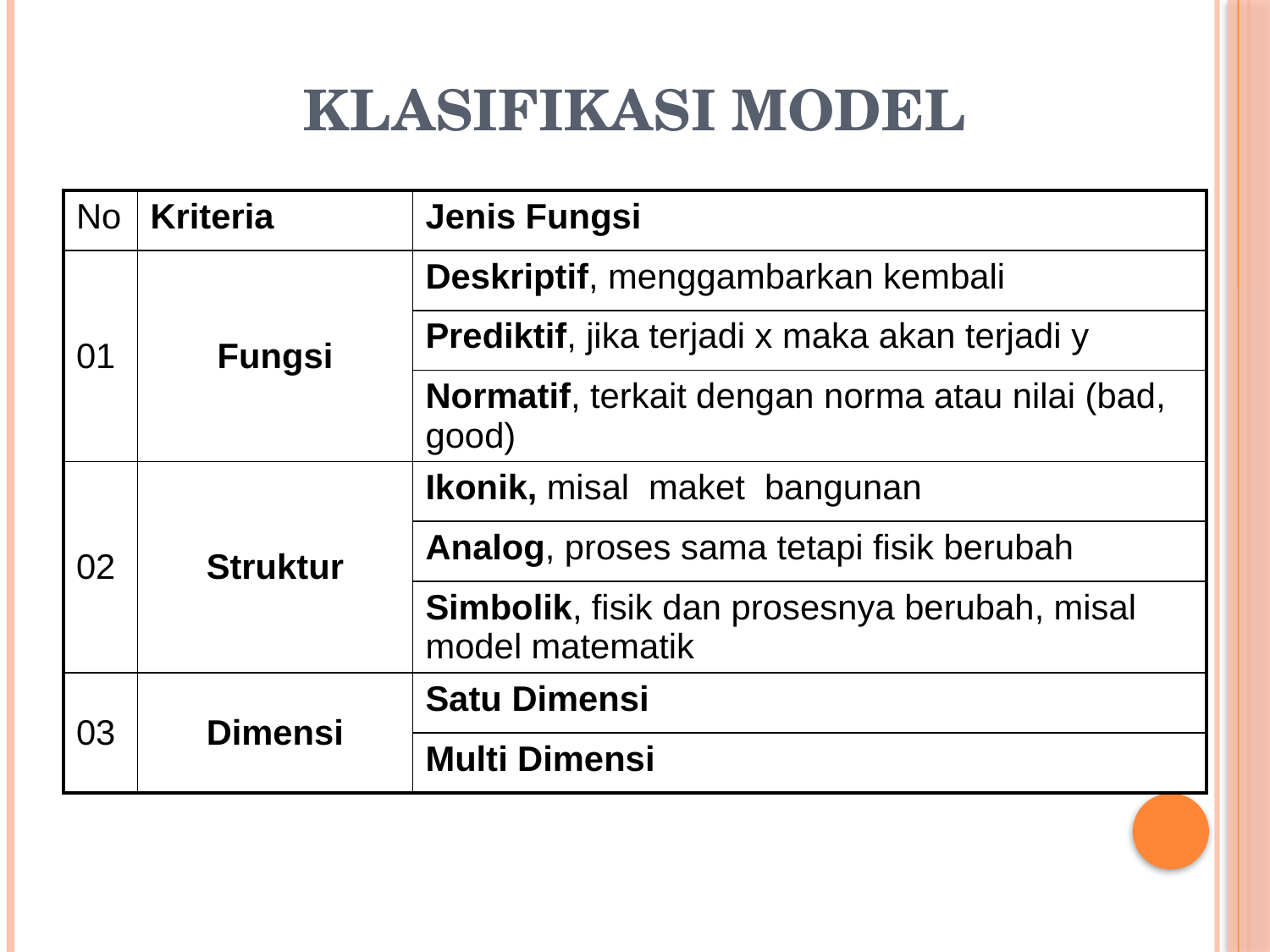

# Klasifikasi Model
| No | Kriteria | Jenis Fungsi |
| --- | --- | --- |
| 01 | Fungsi | Deskriptif, menggambarkan kembali |
|  |  | Prediktif, jika terjadi x maka akan terjadi y |
|  |  | Normatif, terkait dengan norma atau nilai (bad, good) |
| 02 | Struktur | Ikonik, misal maket bangunan |
|  |  | Analog, proses sama tetapi fisik berubah |
|  |  | Simbolik, fisik dan prosesnya berubah, misal model matematik |
| 03 | Dimensi | Satu Dimensi |
|  |  | Multi Dimensi |